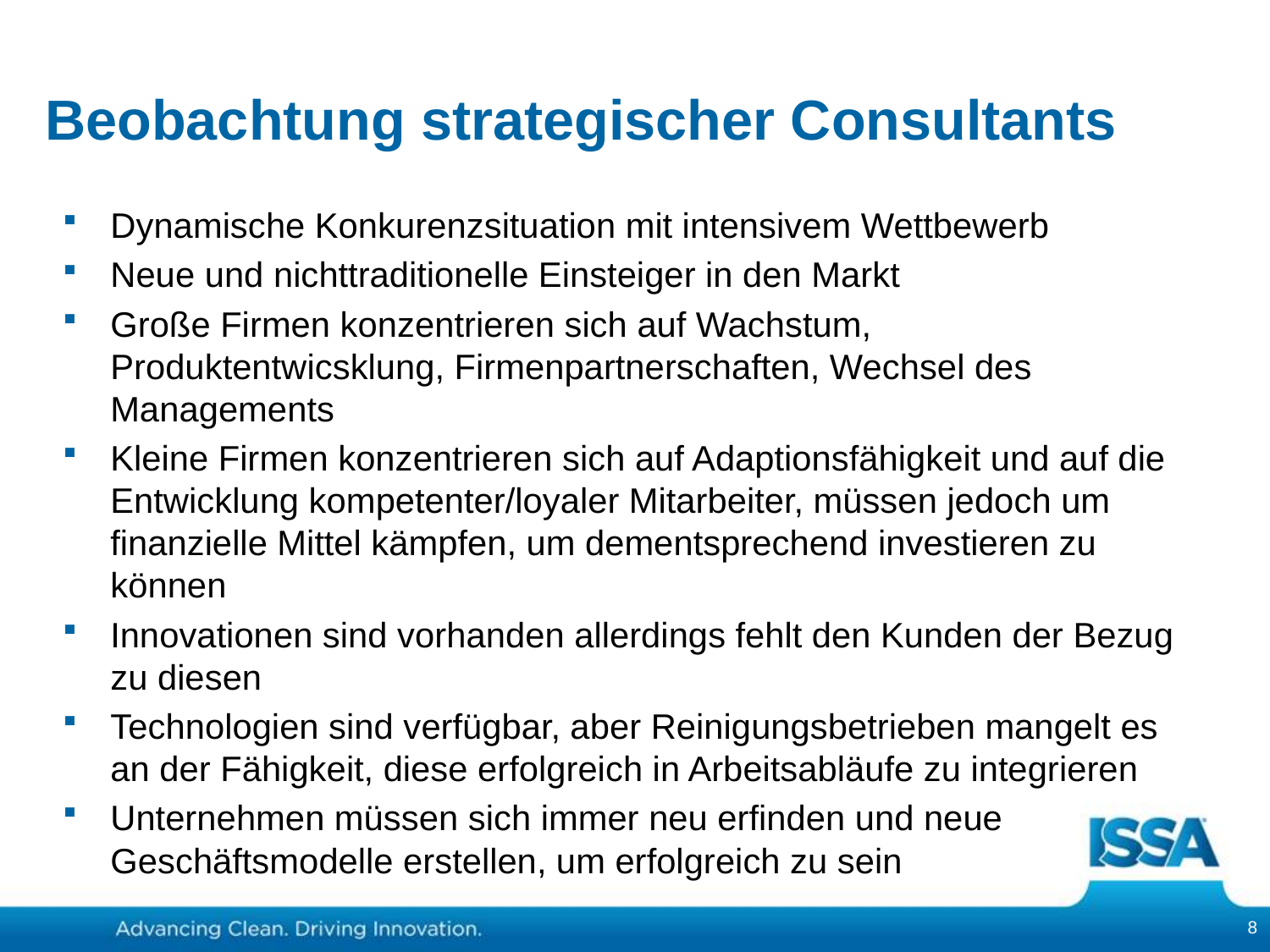

# Beobachtung strategischer Consultants
Dynamische Konkurenzsituation mit intensivem Wettbewerb
Neue und nichttraditionelle Einsteiger in den Markt
Große Firmen konzentrieren sich auf Wachstum, Produktentwicsklung, Firmenpartnerschaften, Wechsel des Managements
Kleine Firmen konzentrieren sich auf Adaptionsfähigkeit und auf die Entwicklung kompetenter/loyaler Mitarbeiter, müssen jedoch um finanzielle Mittel kämpfen, um dementsprechend investieren zu können
Innovationen sind vorhanden allerdings fehlt den Kunden der Bezug zu diesen
Technologien sind verfügbar, aber Reinigungsbetrieben mangelt es an der Fähigkeit, diese erfolgreich in Arbeitsabläufe zu integrieren
Unternehmen müssen sich immer neu erfinden und neue Geschäftsmodelle erstellen, um erfolgreich zu sein
8